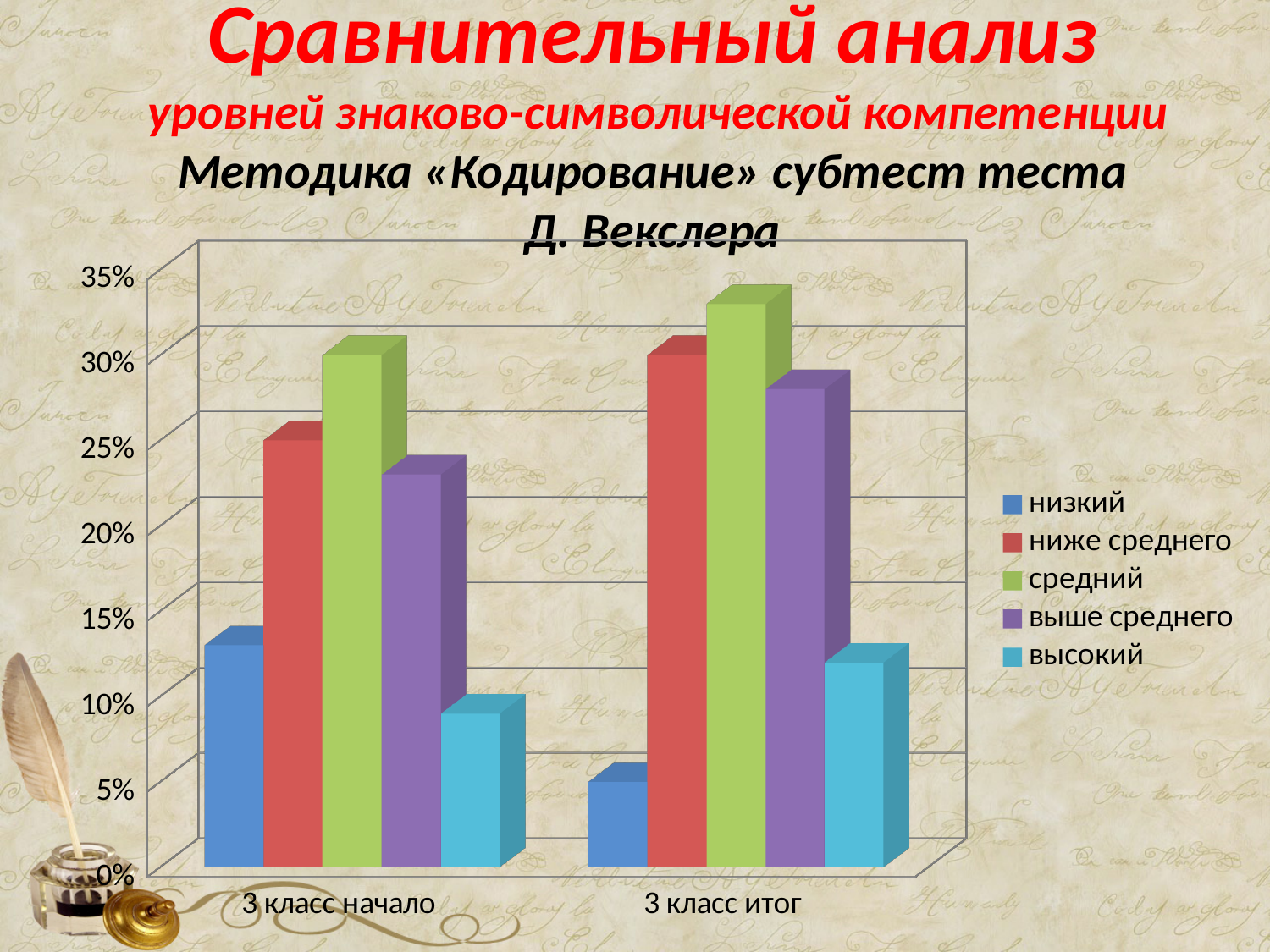

# Сравнительный анализ уровней знаково-символической компетенции Методика «Кодирование» субтест теста Д. Векслера

[unsupported chart]